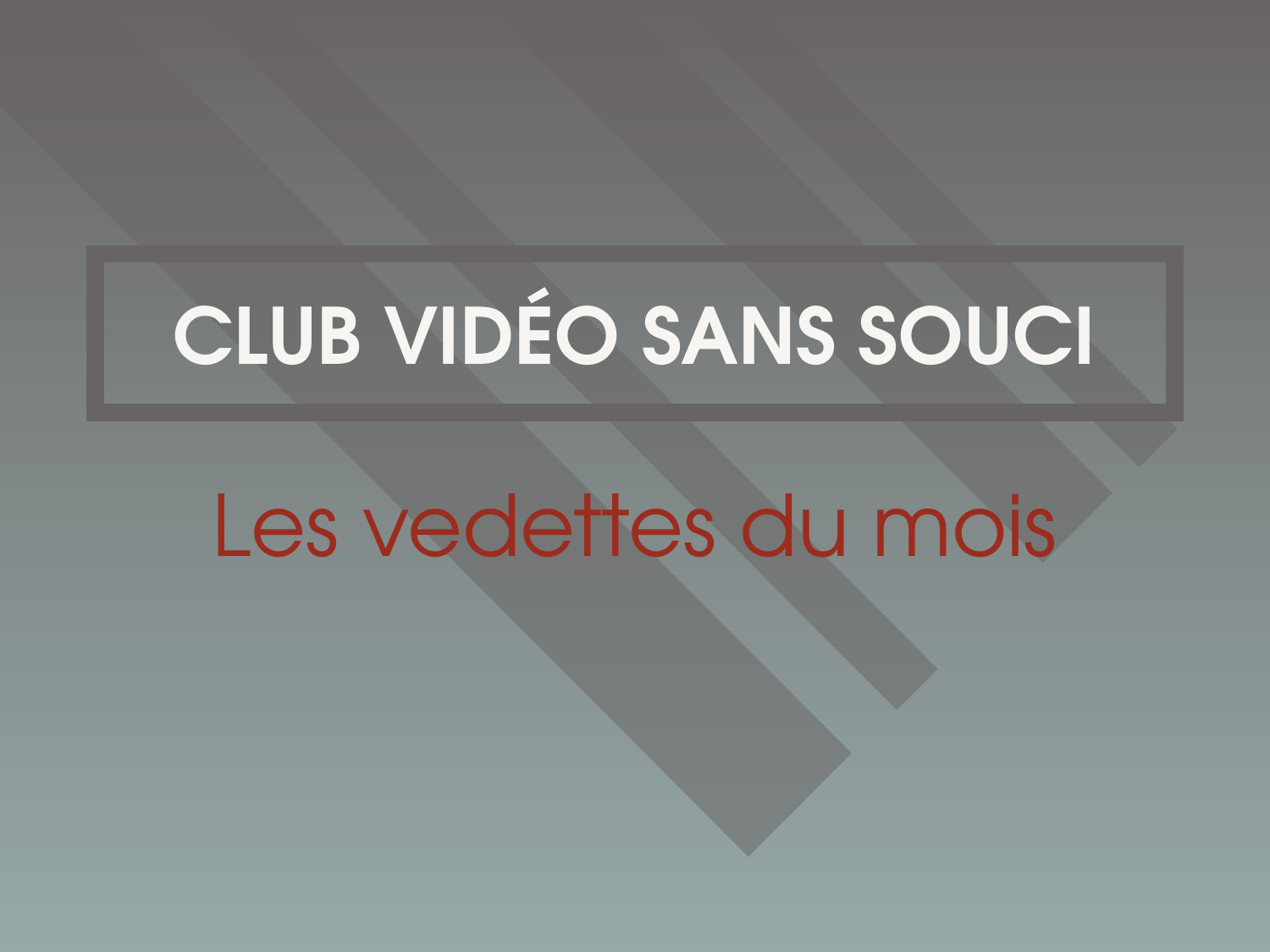

# CLUB VIDÉO SANS SOUCI
Les vedettes du mois